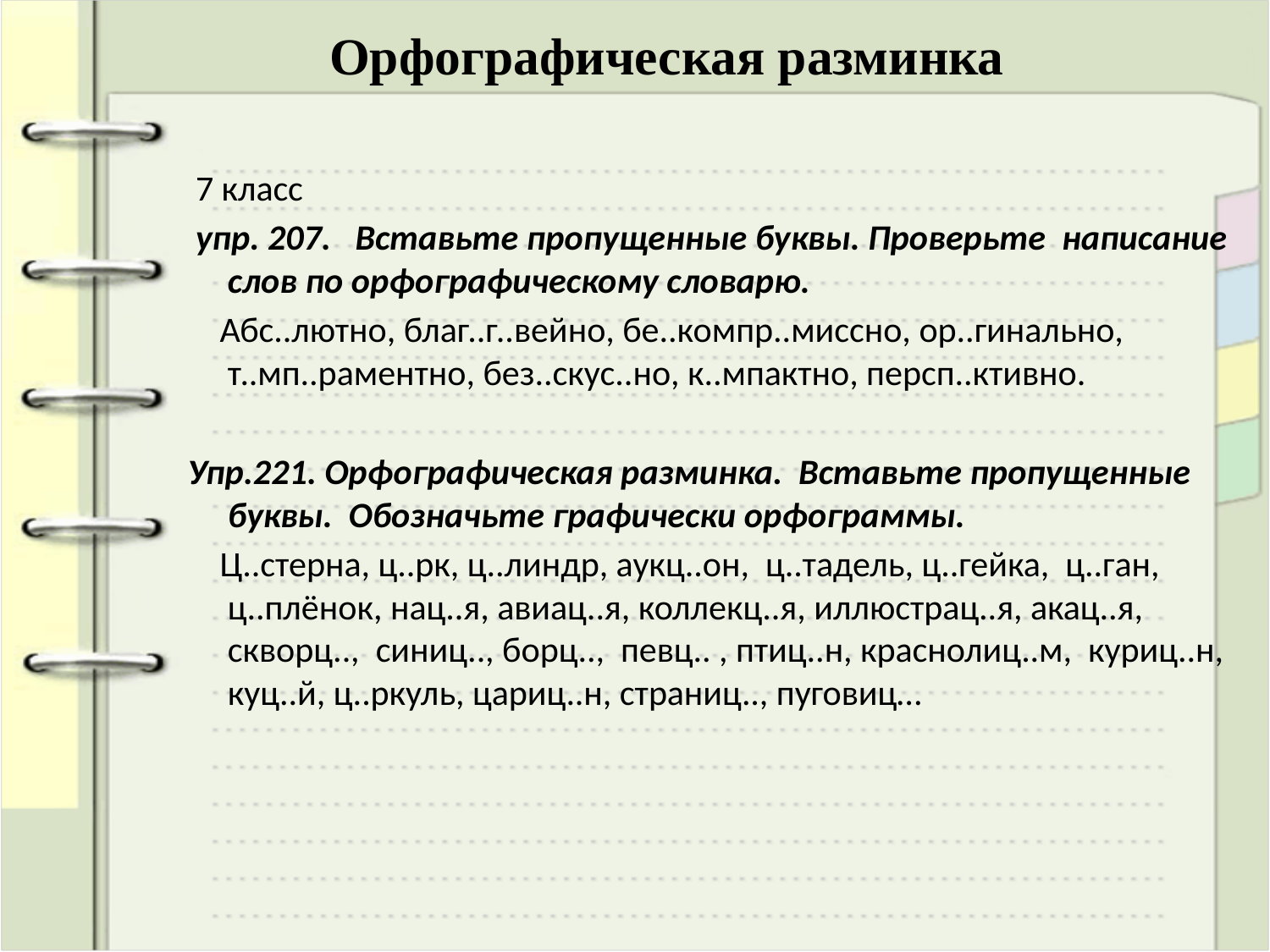

# Орфографическая разминка
 7 класс
 упр. 207.   Вставьте пропущенные буквы. Проверьте  написание слов по орфографическому словарю.
    Абс..лютно, благ..г..вейно, бе..компр..миссно, ор..гинально, т..мп..раментно, без..скус..но, к..мпактно, персп..ктивно.

Упр.221. Орфографическая разминка.  Вставьте пропущенные буквы.  Обозначьте графически орфограммы.
    Ц..стерна, ц..рк, ц..линдр, аукц..он,  ц..тадель, ц..гейка,  ц..ган, ц..плёнок, нац..я, авиац..я, коллекц..я, иллюстрац..я, акац..я, скворц..,  синиц.., борц..,  певц.. , птиц..н, краснолиц..м,  куриц..н,  куц..й, ц..ркуль, цариц..н, страниц.., пуговиц…